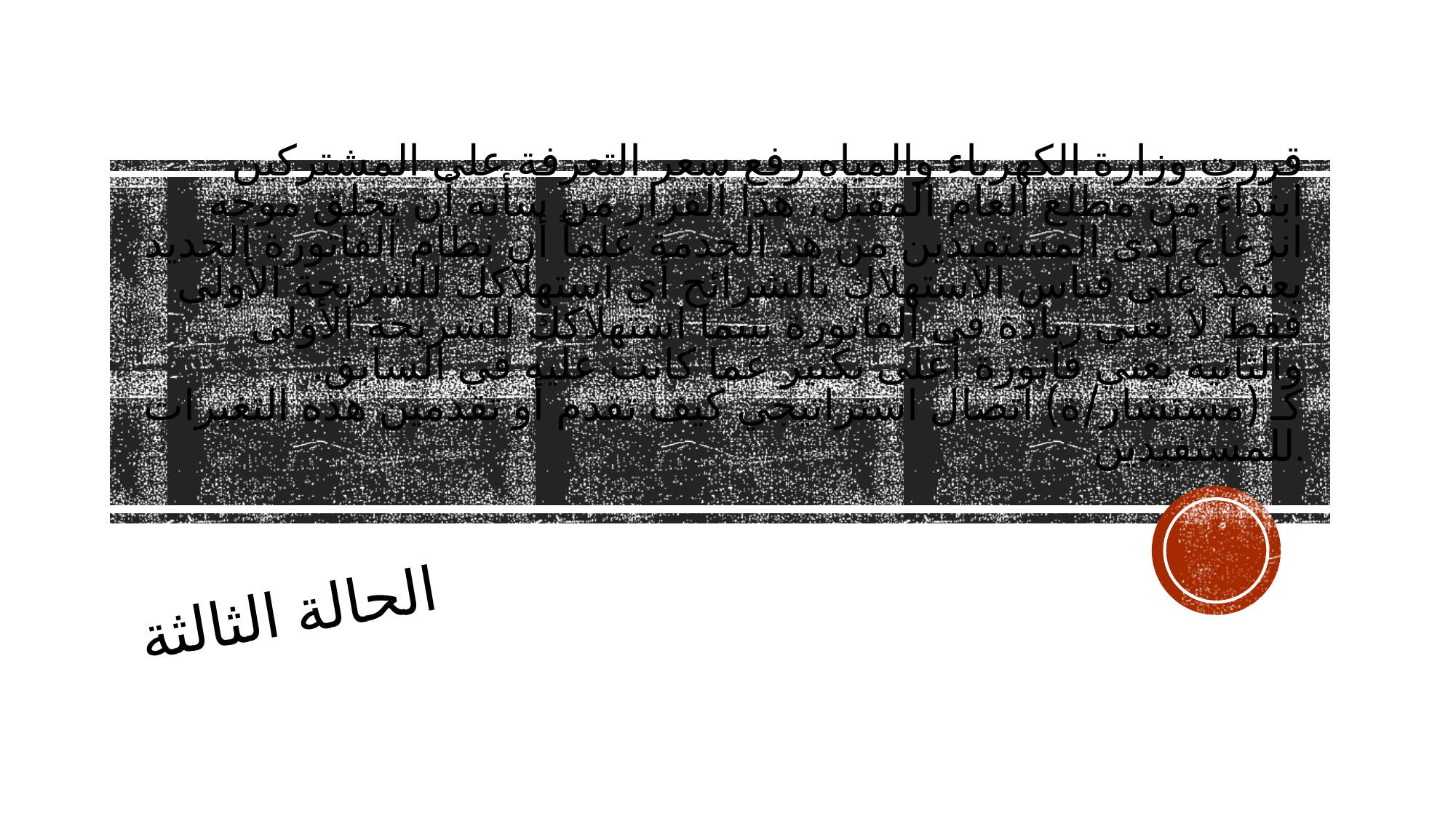

# قررت وزارة الكهرباء والمياه رفع سعر التعرفة على المشتركين ابتداءً من مطلع العام المقبل، هذا القرار من شأنه أن يخلق موجة انزعاج لدى المستفيدين من هذ الخدمة علماً أن نظام الفاتورة الجديد يعتمد على قياس الاستهلاك بالشرائح أي استهلاكك للشريحة الأولى فقط لا يعني زيادة في الفاتورة بينما استهلاكك للشريحة الأولى والثانية يعني فاتورة أعلى بكثير عما كانت عليه في السابق. كـ (مستشار/ة) اتصال استراتيجي كيف تقدم أو تقدمين هذه التغيرات للمستفيدين.
الحالة الثالثة